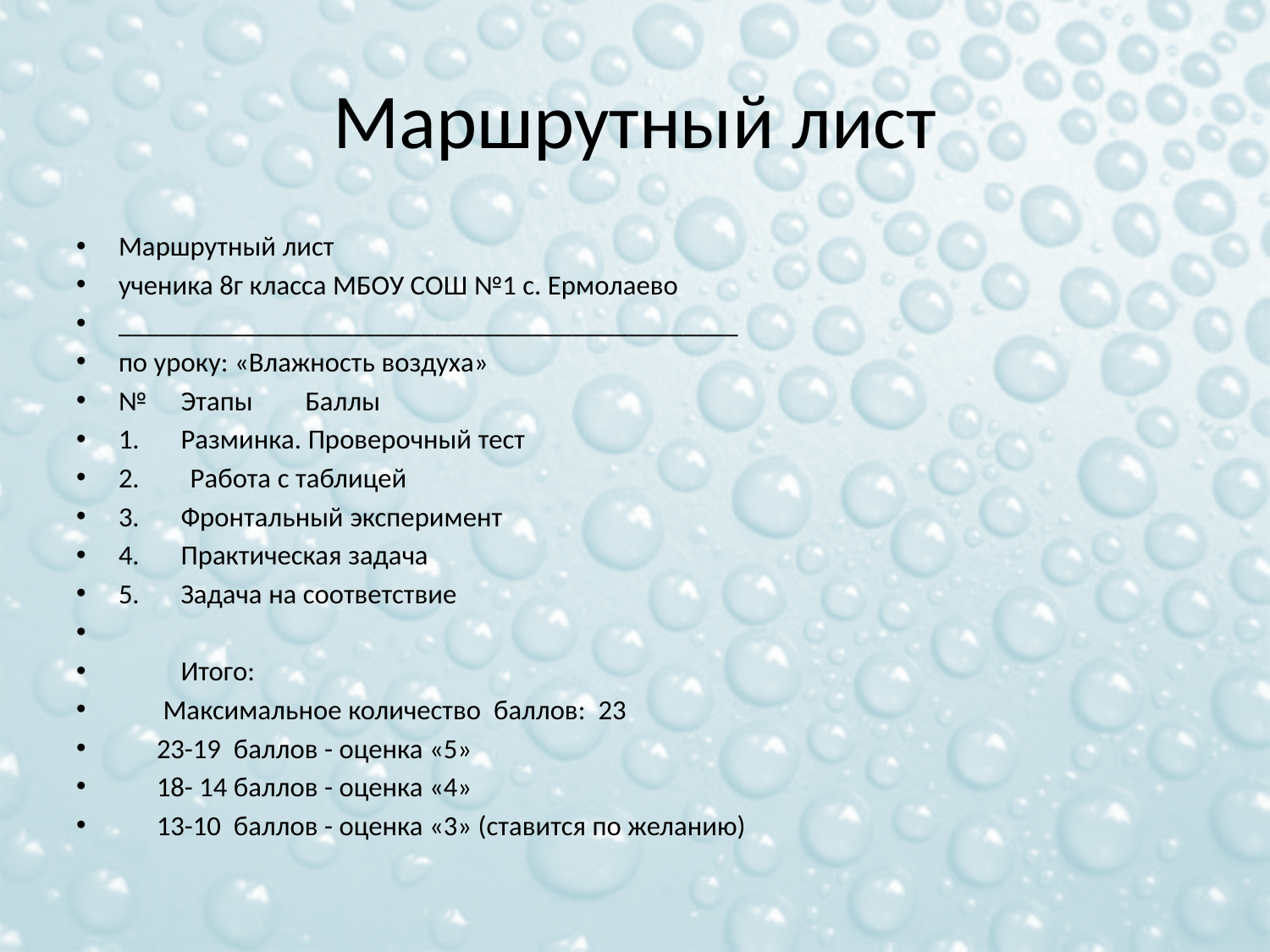

# Маршрутный лист
Маршрутный лист
ученика 8г класса МБОУ СОШ №1 с. Ермолаево
_____________________________________________
по уроку: «Влажность воздуха»
№	Этапы	Баллы
1.	Разминка. Проверочный тест
2.        Работа с таблицей
3.	Фронтальный эксперимент
4.	Практическая задача
5.	Задача на соответствие

	Итого:
       Максимальное количество  баллов:  23
      23-19  баллов - оценка «5»
      18- 14 баллов - оценка «4»
      13-10  баллов - оценка «3» (ставится по желанию)